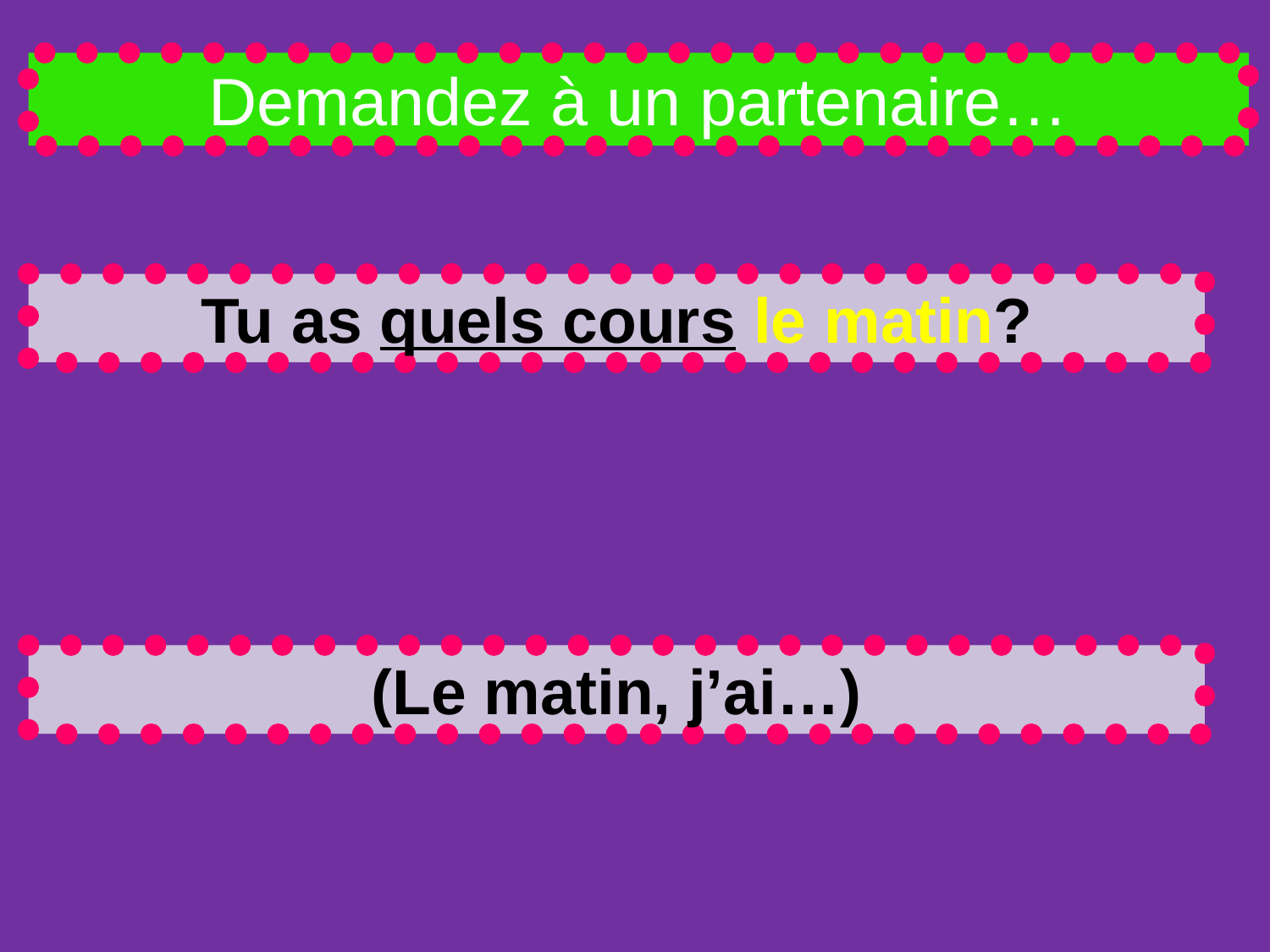

Demandez à un partenaire…
Tu as quels cours le matin?
(Le matin, j’ai…)